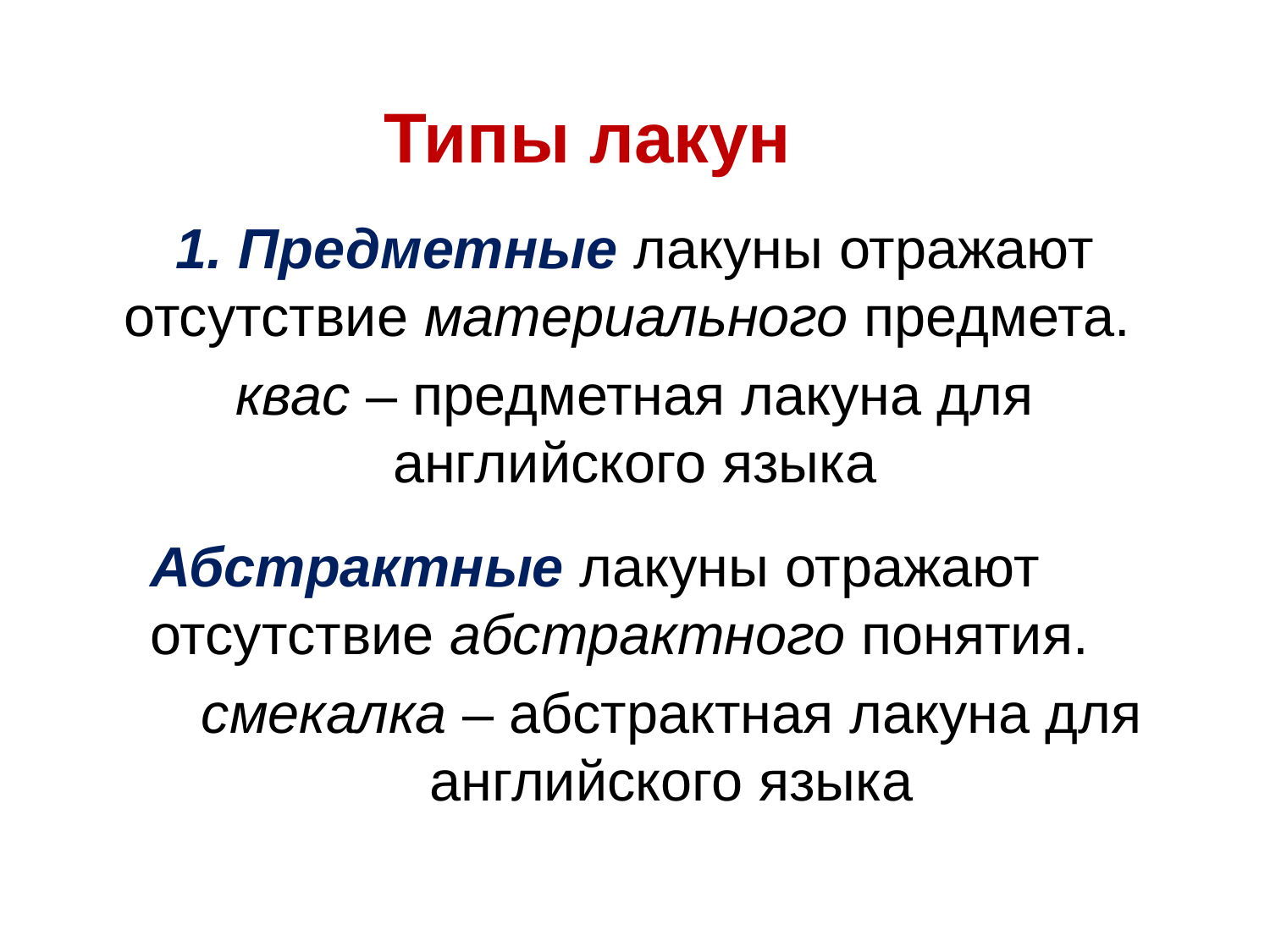

Типы лакун
1. Предметные лакуны отражают отсутствие материального предмета.
квас – предметная лакуна для английского языка

Абстрактные лакуны отражают отсутствие абстрактного понятия.
смекалка – абстрактная лакуна для английского языка